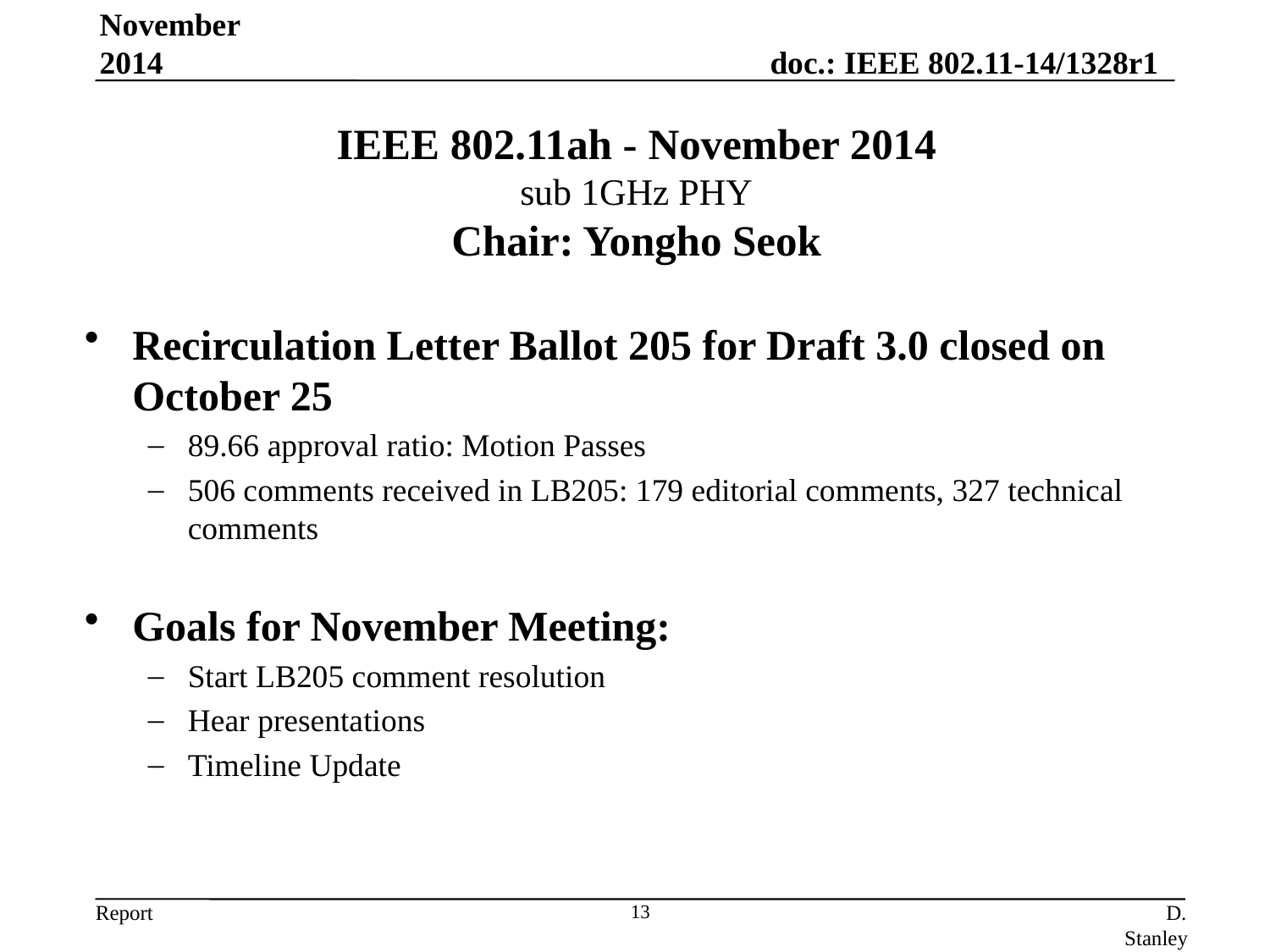

November 2014
# IEEE 802.11ah - November 2014 sub 1GHz PHY Chair: Yongho Seok
Recirculation Letter Ballot 205 for Draft 3.0 closed on October 25
89.66 approval ratio: Motion Passes
506 comments received in LB205: 179 editorial comments, 327 technical comments

Goals for November Meeting:
Start LB205 comment resolution
Hear presentations
Timeline Update
13
D. Stanley, Aruba Networks